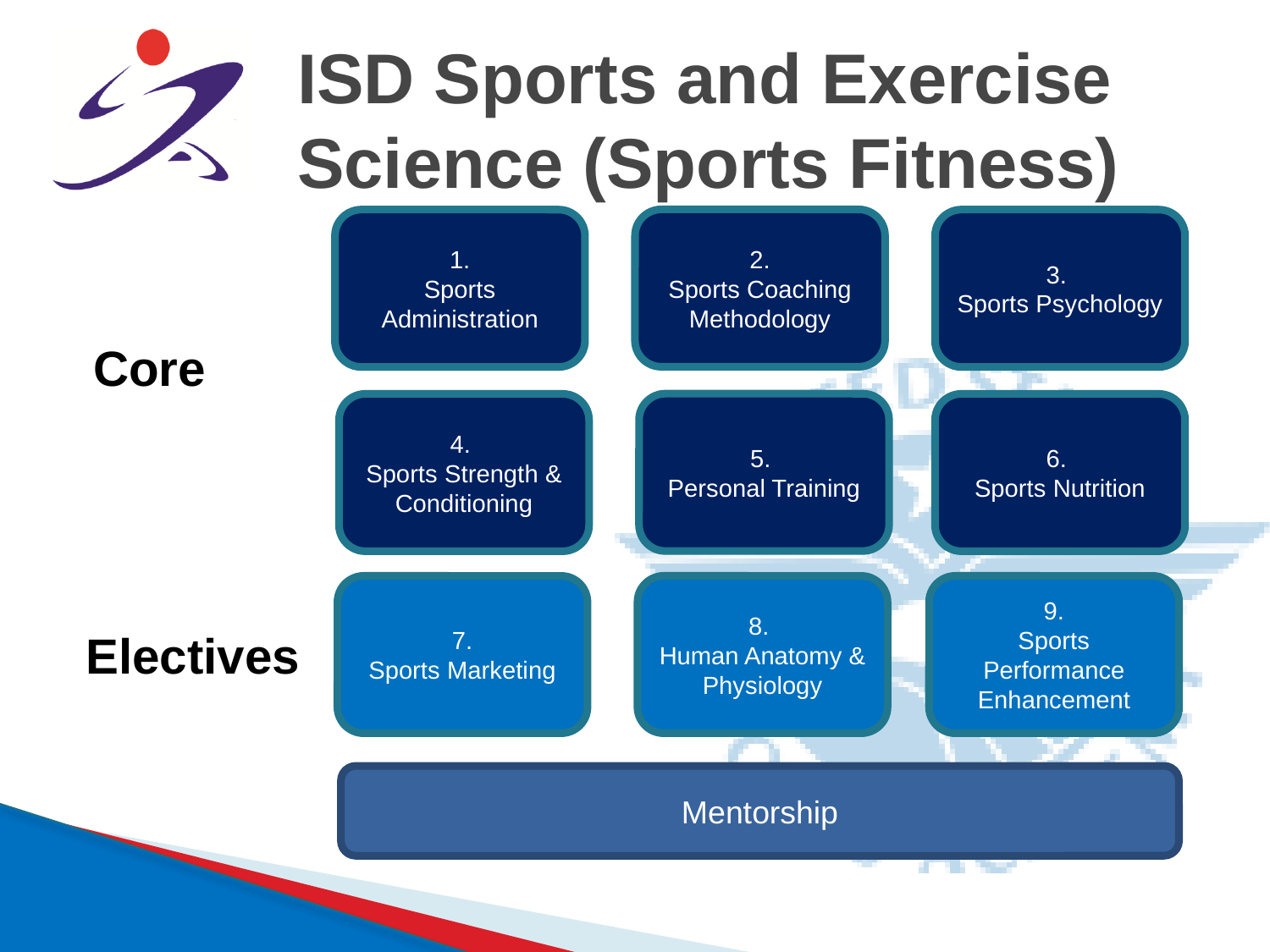

# ISD Sports and Exercise Science (Sports Fitness)
2.
Sports Coaching Methodology
1.
Sports Administration
3.
Sports Psychology
5.
Personal Training
4.
Sports Strength & Conditioning
6.
Sports Nutrition
Core
7.
Sports Marketing
8.
Human Anatomy & Physiology
9.
Sports Performance Enhancement
Electives
Mentorship